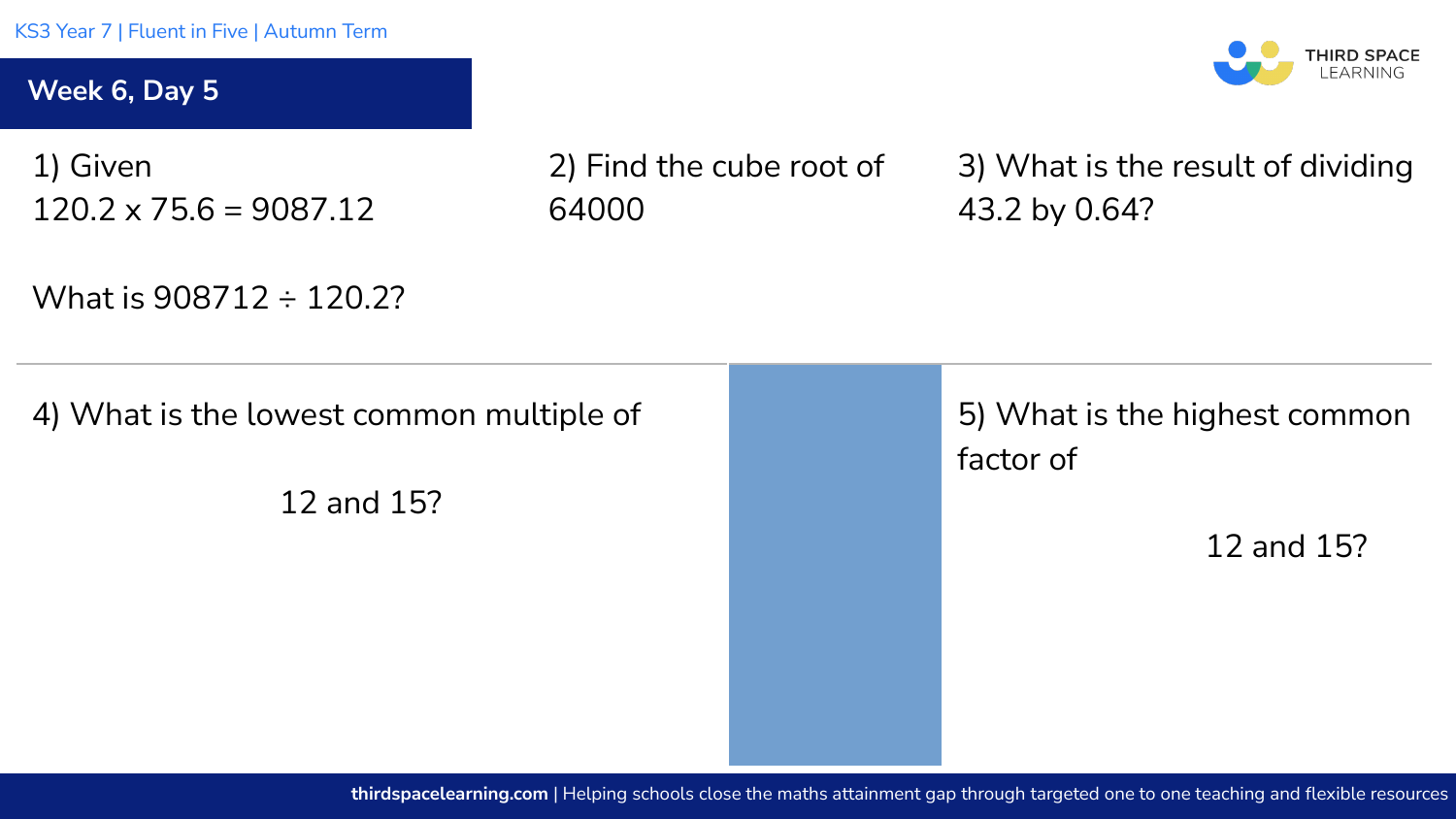

Week 6, Day 5
| 1) Given 120.2 x 75.6 = 9087.12 What is 908712 ÷ 120.2? |  | 2) Find the cube root of 64000 |  | 3) What is the result of dividing 43.2 by 0.64? |
| --- | --- | --- | --- | --- |
| 4) What is the lowest common multiple of 12 and 15? |  |  | 5) What is the highest common factor of 12 and 15? |  |